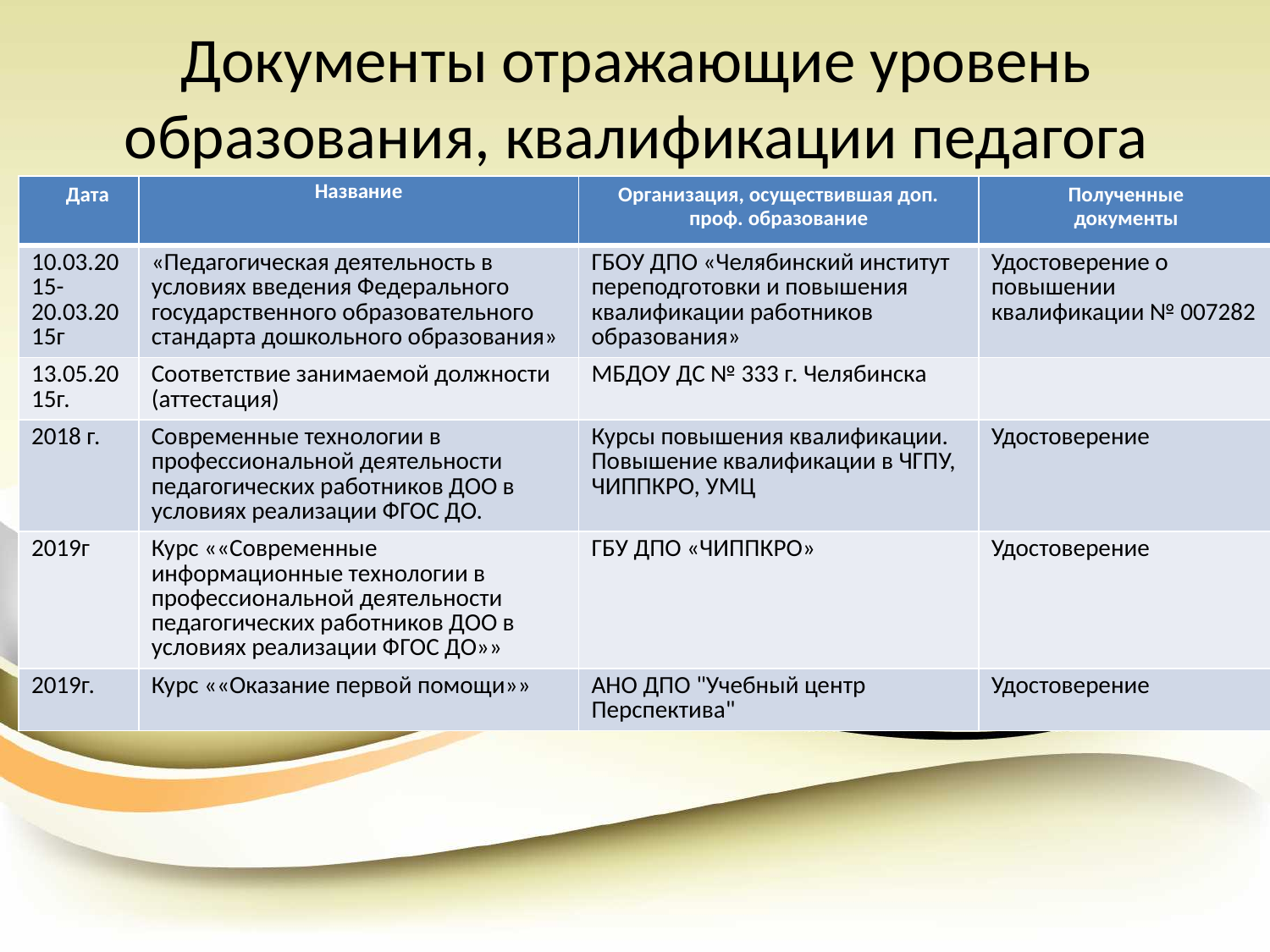

# Документы отражающие уровень образования, квалификации педагога
| Дата | Название | Организация, осуществившая доп. проф. образование | Полученные документы |
| --- | --- | --- | --- |
| 10.03.2015-20.03.2015г | «Педагогическая деятельность в условиях введения Федерального государственного образовательного стандарта дошкольного образования» | ГБОУ ДПО «Челябинский институт переподготовки и повышения квалификации работников образования» | Удостоверение о повышении квалификации № 007282 |
| 13.05.2015г. | Соответствие занимаемой должности (аттестация) | МБДОУ ДС № 333 г. Челябинска |  |
| 2018 г. | Современные технологии в профессиональной деятельности педагогических работников ДОО в условиях реализации ФГОС ДО. | Курсы повышения квалификации. Повышение квалификации в ЧГПУ, ЧИППКРО, УМЦ | Удостоверение |
| 2019г | Курс ««Современные информационные технологии в профессиональной деятельности педагогических работников ДОО в условиях реализации ФГОС ДО»» | ГБУ ДПО «ЧИППКРО» | Удостоверение |
| 2019г. | Курс ««Оказание первой помощи»» | АНО ДПО "Учебный центр Перспектива" | Удостоверение |